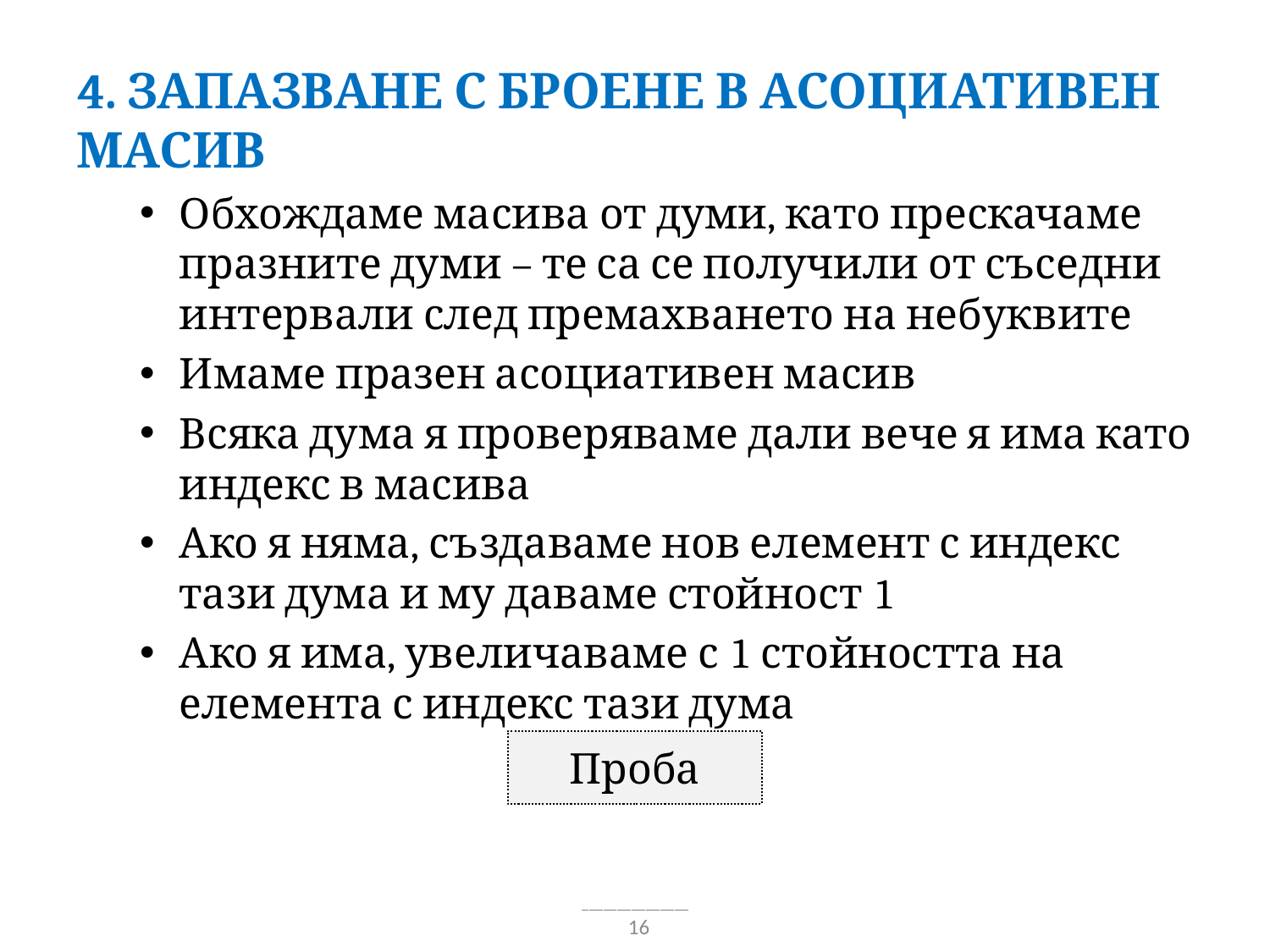

4. Запазване с броене в асоциативен масив
Обхождаме масива от думи, като прескачаме празните думи – те са се получили от съседни интервали след премахването на небуквите
Имаме празен асоциативен масив
Всяка дума я проверяваме дали вече я има като индекс в масива
Ако я няма, създаваме нов елемент с индекс тази дума и му даваме стойност 1
Ако я има, увеличаваме с 1 стойността на елемента с индекс тази дума

Проба
16